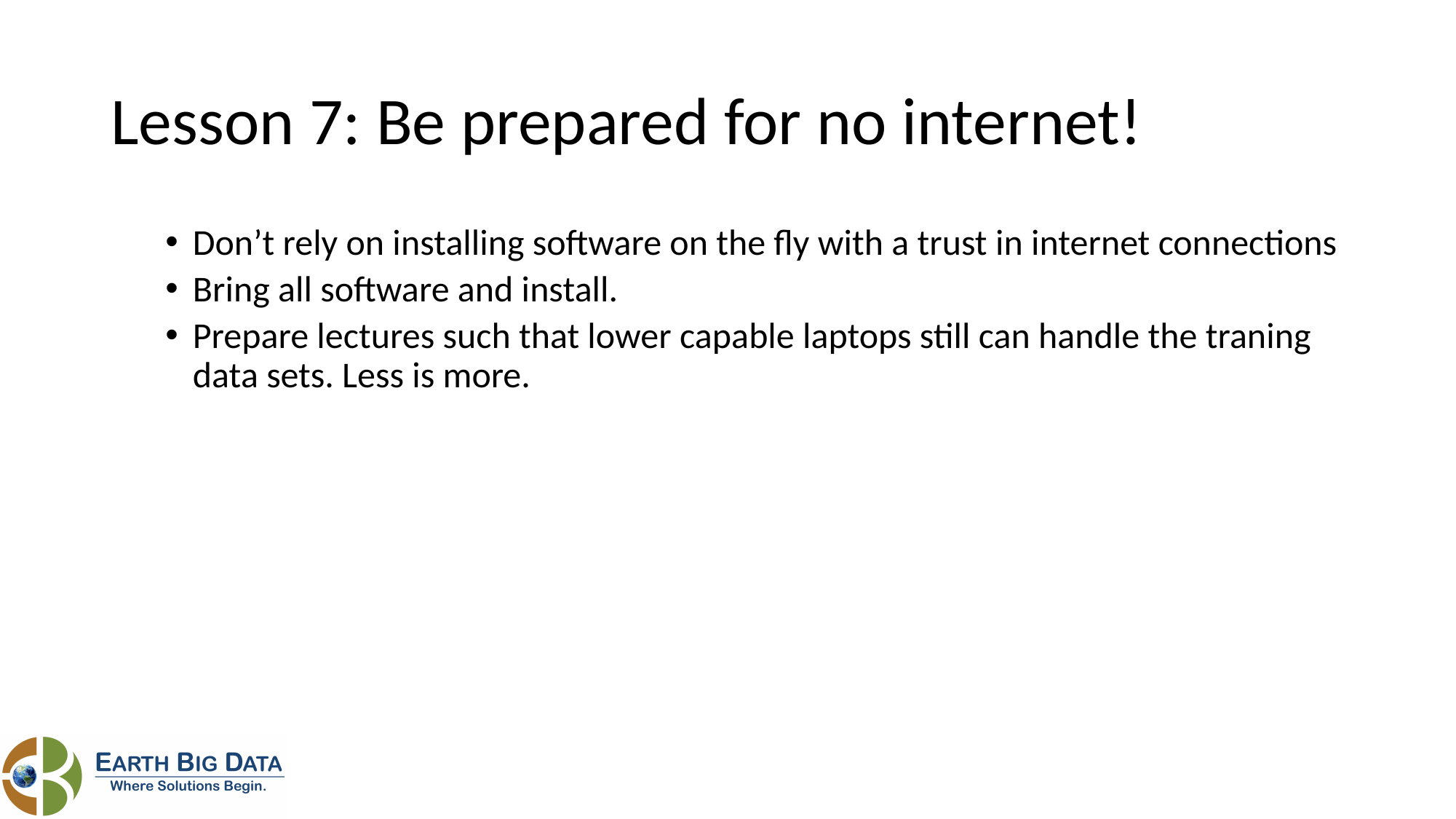

# Lesson 7: Be prepared for no internet!
Don’t rely on installing software on the fly with a trust in internet connections
Bring all software and install.
Prepare lectures such that lower capable laptops still can handle the traning data sets. Less is more.